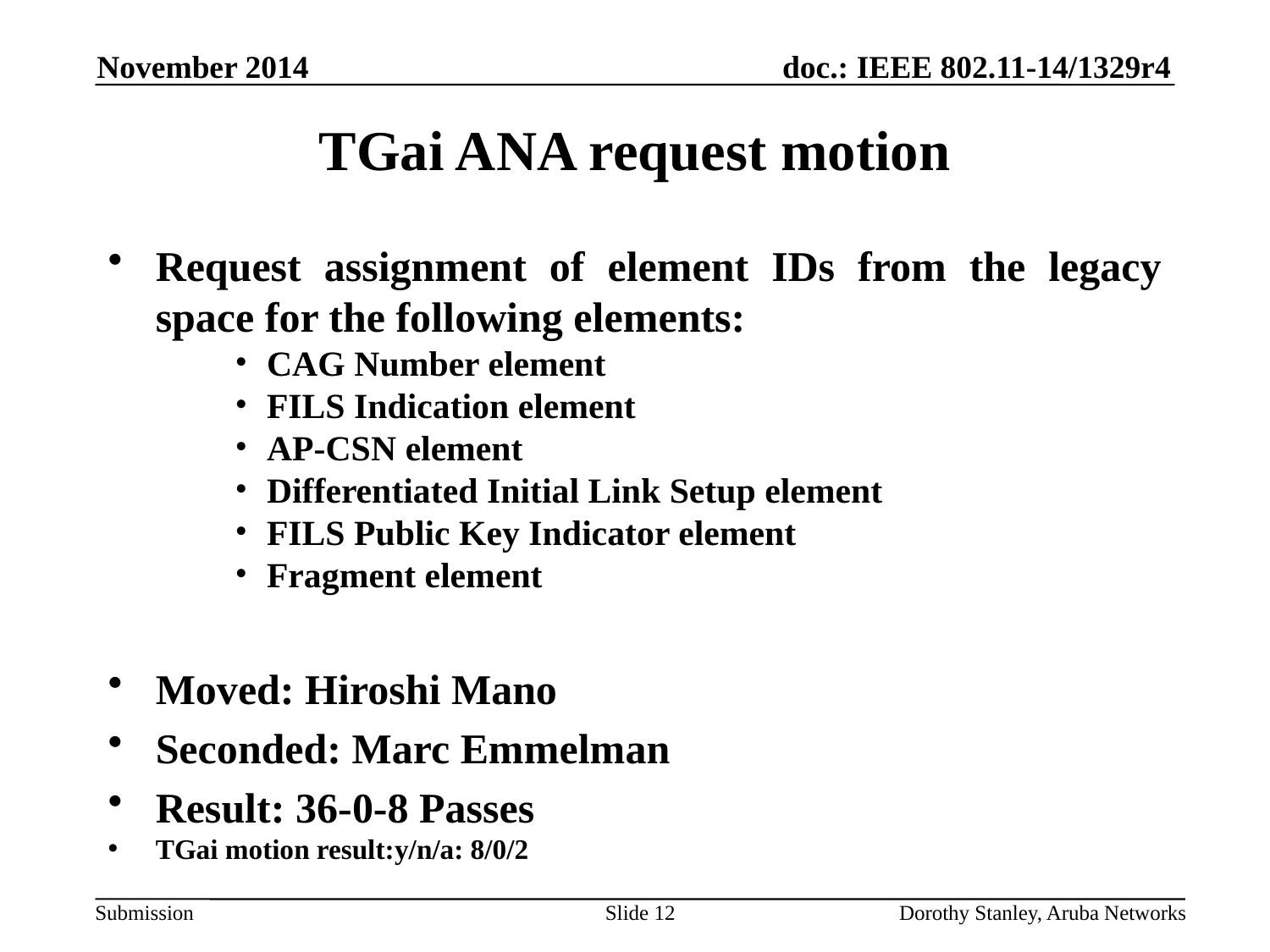

November 2014
TGai ANA request motion
Request assignment of element IDs from the legacy space for the following elements:
CAG Number element
FILS Indication element
AP-CSN element
Differentiated Initial Link Setup element
FILS Public Key Indicator element
Fragment element

Moved: Hiroshi Mano
Seconded: Marc Emmelman
Result: 36-0-8 Passes
TGai motion result:y/n/a: 8/0/2

Slide 12
Dorothy Stanley, Aruba Networks